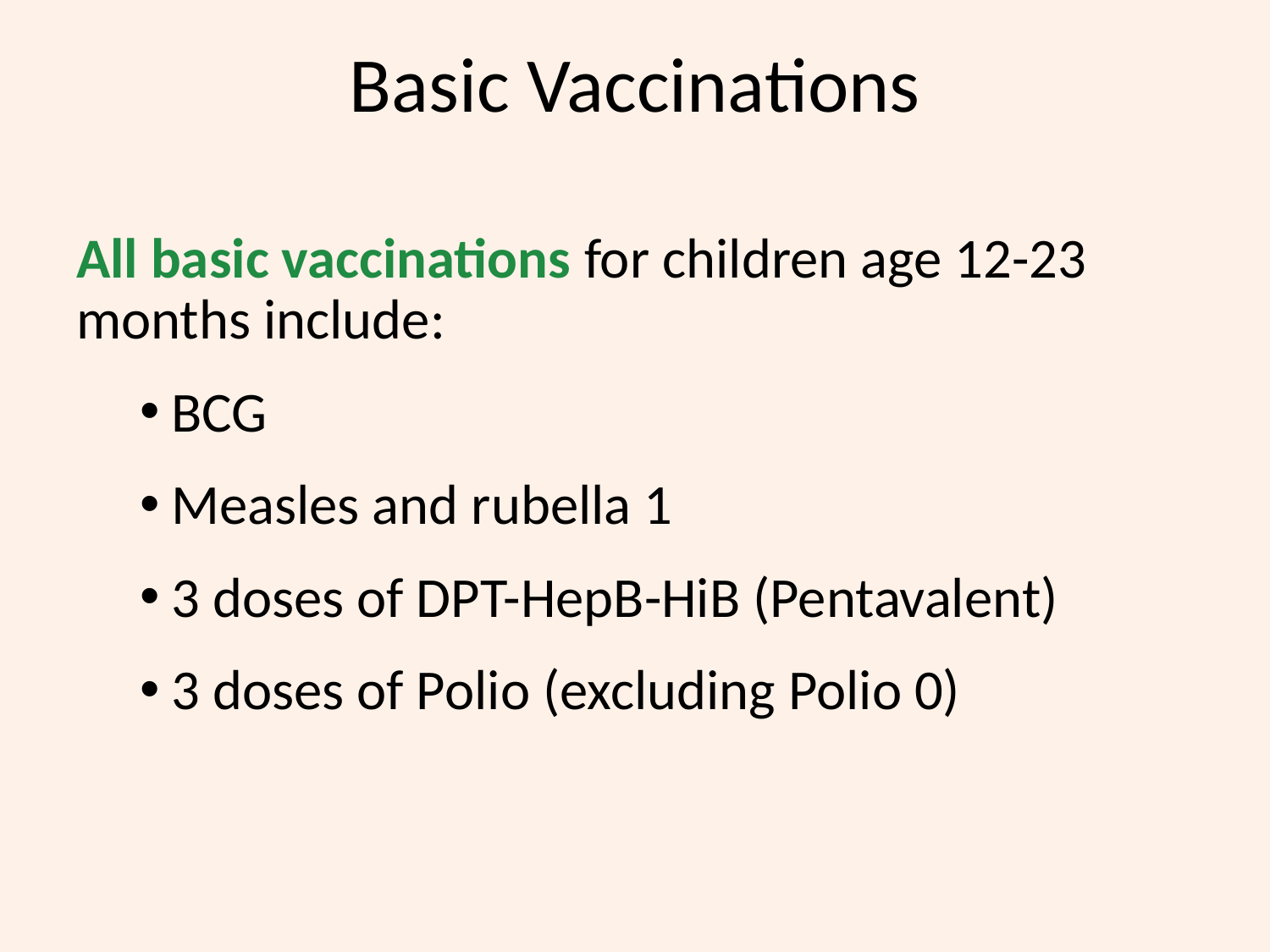

# Basic Vaccinations
All basic vaccinations for children age 12-23 months include:
BCG
Measles and rubella 1
3 doses of DPT-HepB-HiB (Pentavalent)
3 doses of Polio (excluding Polio 0)